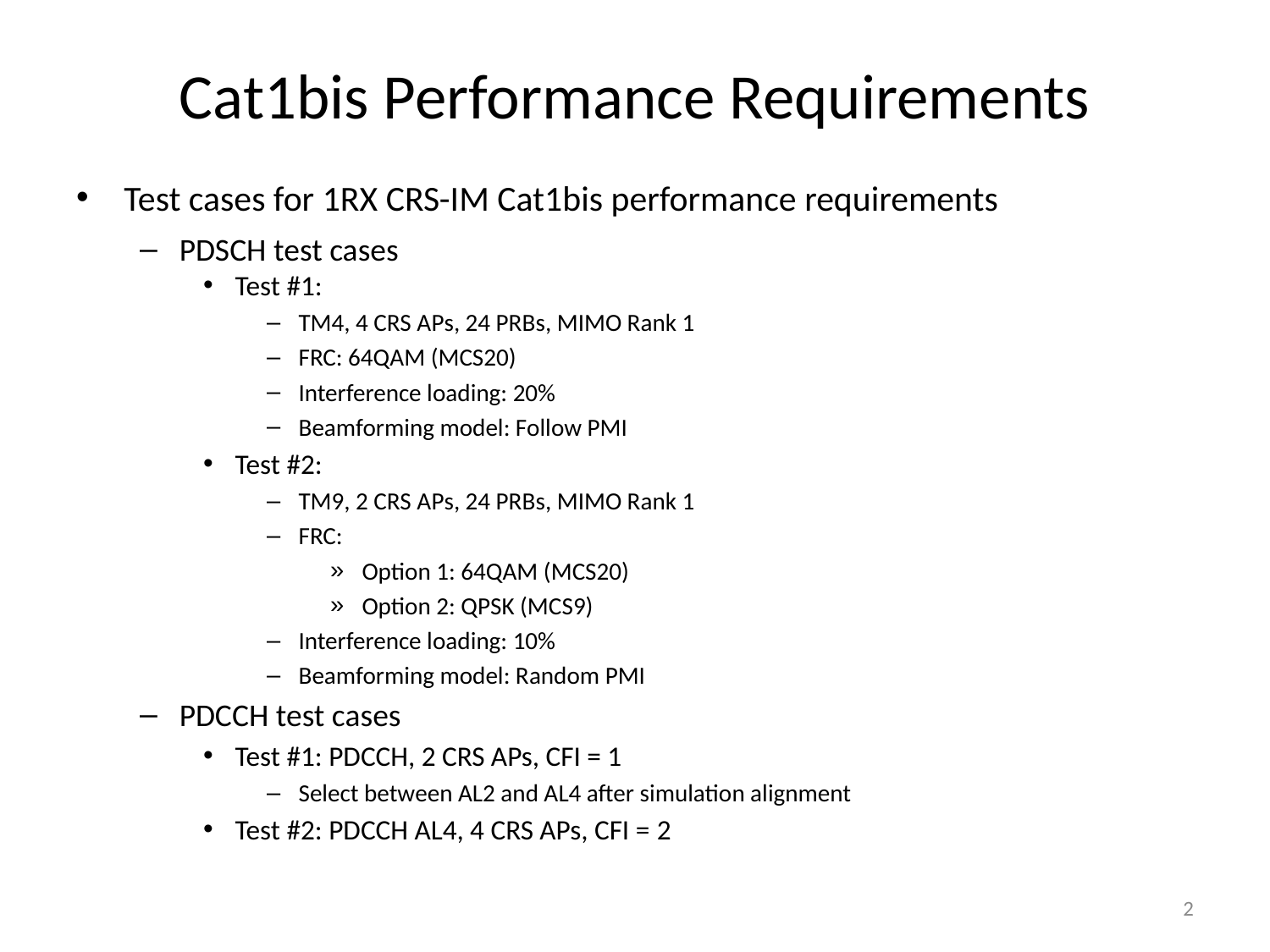

# Cat1bis Performance Requirements
Test cases for 1RX CRS-IM Cat1bis performance requirements
PDSCH test cases
Test #1:
TM4, 4 CRS APs, 24 PRBs, MIMO Rank 1
FRC: 64QAM (MCS20)
Interference loading: 20%
Beamforming model: Follow PMI
Test #2:
TM9, 2 CRS APs, 24 PRBs, MIMO Rank 1
FRC:
Option 1: 64QAM (MCS20)
Option 2: QPSK (MCS9)
Interference loading: 10%
Beamforming model: Random PMI
PDCCH test cases
Test #1: PDCCH, 2 CRS APs, CFI = 1
Select between AL2 and AL4 after simulation alignment
Test #2: PDCCH AL4, 4 CRS APs, CFI = 2

2